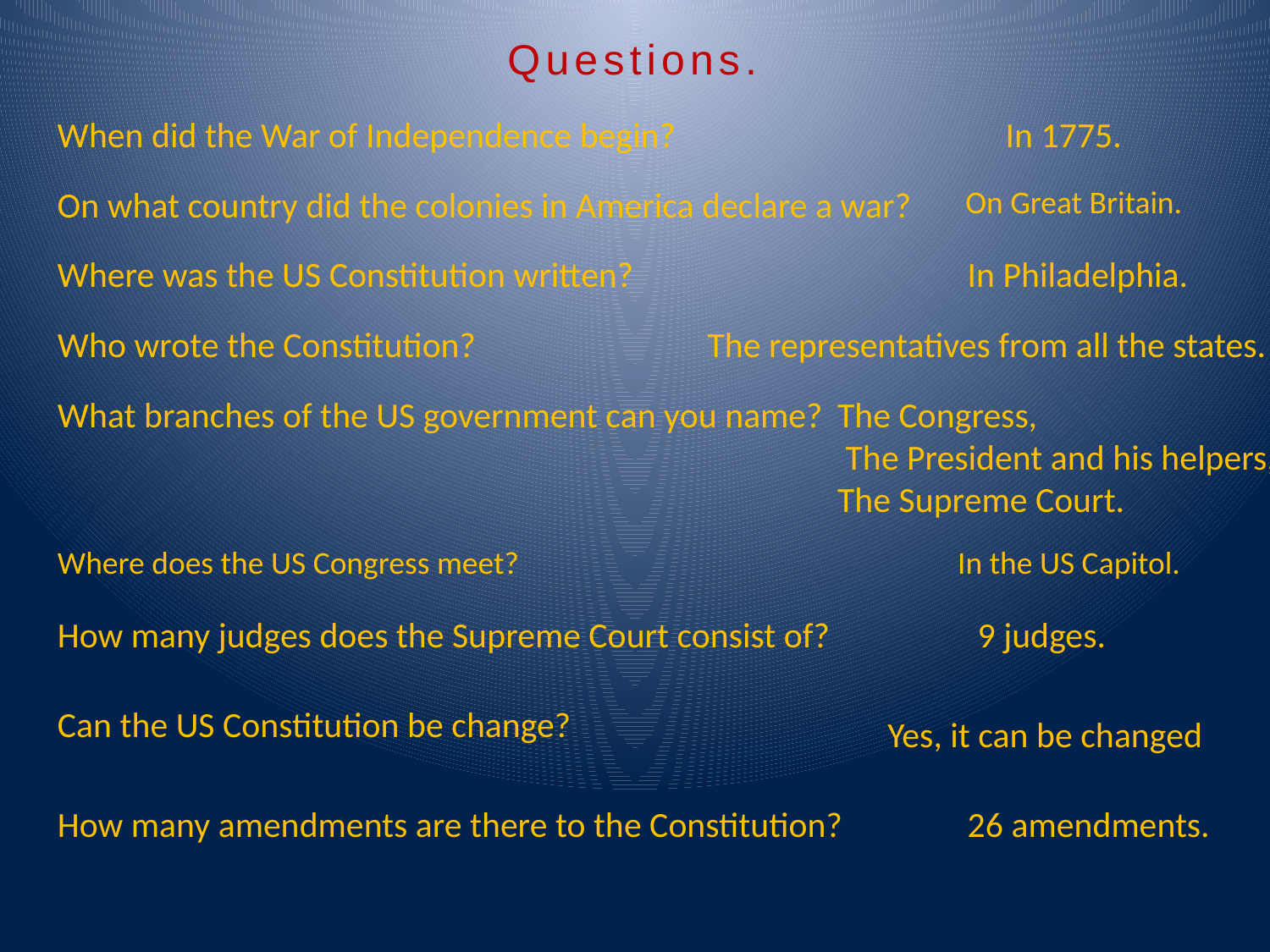

Questions.
When did the War of Independence begin?
 In 1775.
On what country did the colonies in America declare a war?
On Great Britain.
Where was the US Constitution written?
In Philadelphia.
Who wrote the Constitution?
The representatives from all the states.
What branches of the US government can you name?
The Congress,
 The President and his helpers,
The Supreme Court.
Where does the US Congress meet?
In the US Capitol.
How many judges does the Supreme Court consist of?
9 judges.
Can the US Constitution be change?
Yes, it can be changed
How many amendments are there to the Constitution?
26 amendments.